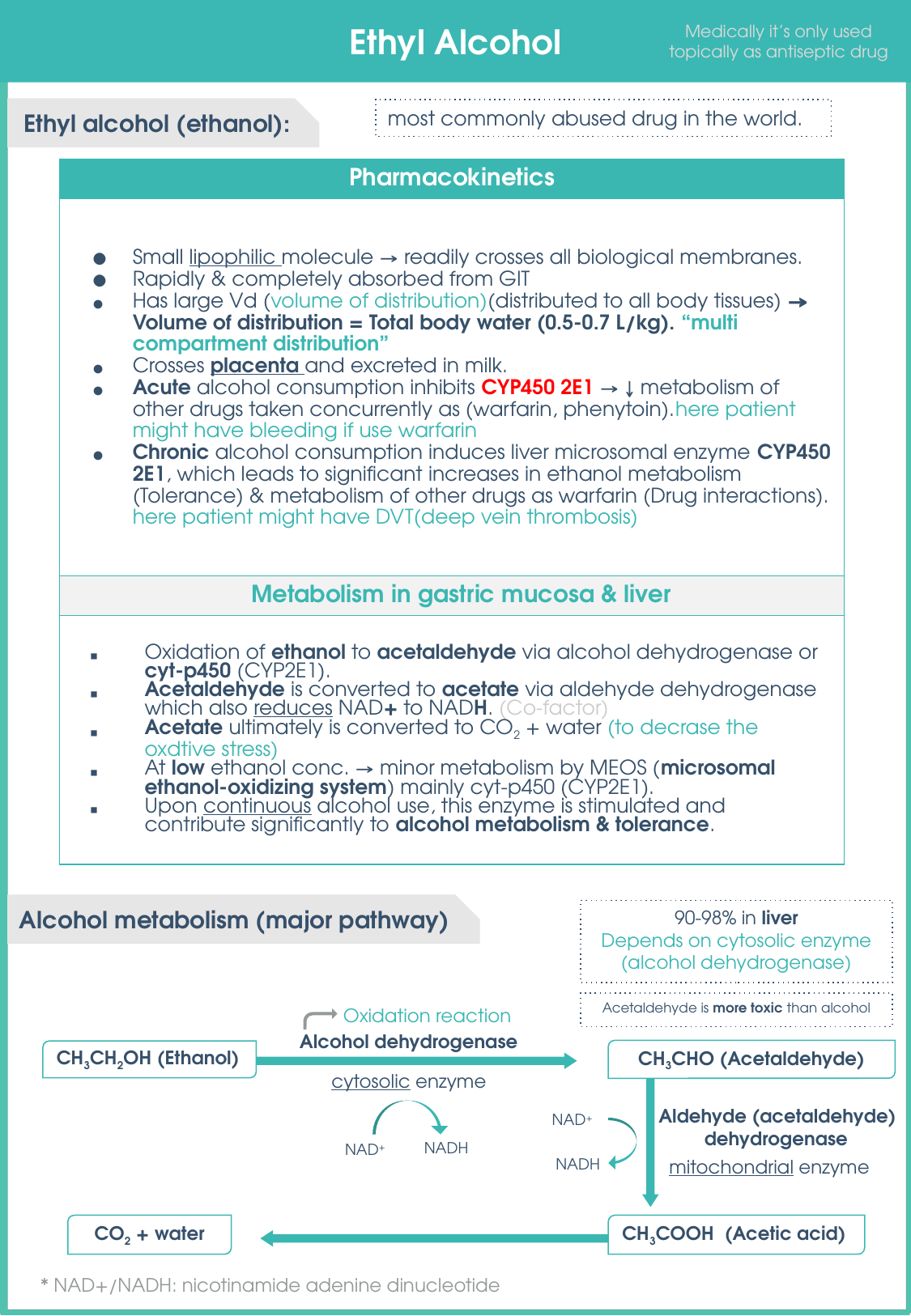

Ethyl Alcohol
Medically it’s only used topically as antiseptic drug
Ethyl alcohol (ethanol):
most commonly abused drug in the world.
| Pharmacokinetics |
| --- |
| Small lipophilic molecule → readily crosses all biological membranes. Rapidly & completely absorbed from GIT Has large Vd (volume of distribution)(distributed to all body tissues) → Volume of distribution = Total body water (0.5-0.7 L/kg). “multi compartment distribution” Crosses placenta and excreted in milk. Acute alcohol consumption inhibits CYP450 2E1 → ↓ metabolism of other drugs taken concurrently as (warfarin, phenytoin).here patient might have bleeding if use warfarin Chronic alcohol consumption induces liver microsomal enzyme CYP450 2E1, which leads to significant increases in ethanol metabolism (Tolerance) & metabolism of other drugs as warfarin (Drug interactions). here patient might have DVT(deep vein thrombosis) |
| Metabolism in gastric mucosa & liver |
| Oxidation of ethanol to acetaldehyde via alcohol dehydrogenase or cyt-p450 (CYP2E1). Acetaldehyde is converted to acetate via aldehyde dehydrogenase which also reduces NAD+ to NADH. (Co-factor) Acetate ultimately is converted to CO2 + water (to decrase the oxdtive stress) At low ethanol conc. → minor metabolism by MEOS (microsomal ethanol-oxidizing system) mainly cyt-p450 (CYP2E1). Upon continuous alcohol use, this enzyme is stimulated and contribute significantly to alcohol metabolism & tolerance. |
Alcohol metabolism (major pathway)
90-98% in liver
Depends on cytosolic enzyme (alcohol dehydrogenase)

Acetaldehyde is more toxic than alcohol
Oxidation reaction

Alcohol dehydrogenase
CH3CH2OH (Ethanol)
CH3CHO (Acetaldehyde)

cytosolic enzyme

Aldehyde (acetaldehyde) dehydrogenase

NAD+

NADH
NAD+
NADH
mitochondrial enzyme
CO2 + water
CH3COOH  (Acetic acid)
* NAD+/NADH: nicotinamide adenine dinucleotide